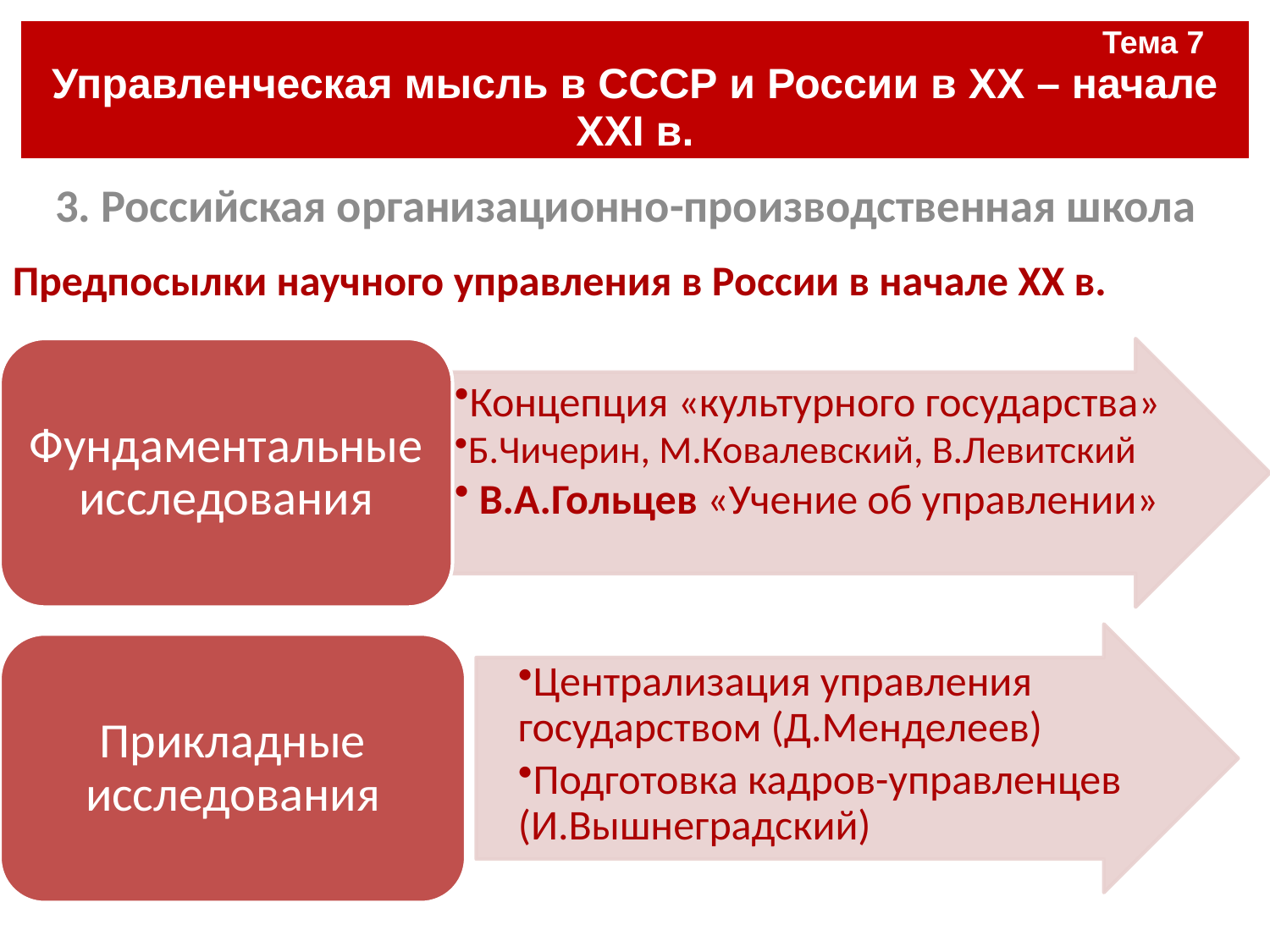

| Тема 7 Управленческая мысль в СССР и России в ХХ – начале ХХI в. |
| --- |
#
3. Российская организационно-производственная школа

Предпосылки научного управления в России в начале ХХ в.
Концепция «культурного государства»
Б.Чичерин, М.Ковалевский, В.Левитский
 В.А.Гольцев «Учение об управлении»

Фундаментальные исследования
Централизация управления государством (Д.Менделеев)
Подготовка кадров-управленцев (И.Вышнеградский)

Прикладные исследования